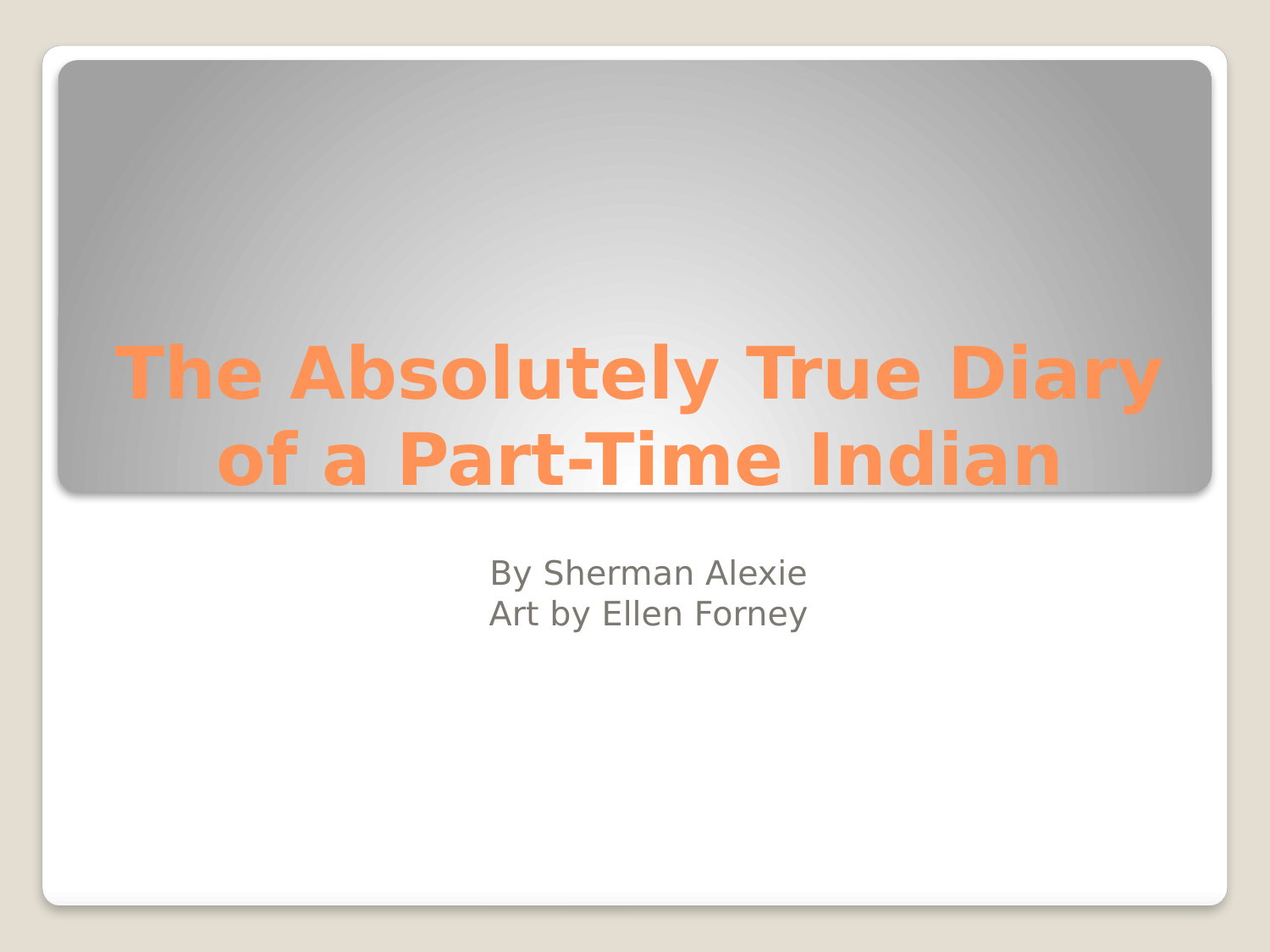

# The Absolutely True Diary of a Part-Time Indian

By Sherman Alexie
Art by Ellen Forney